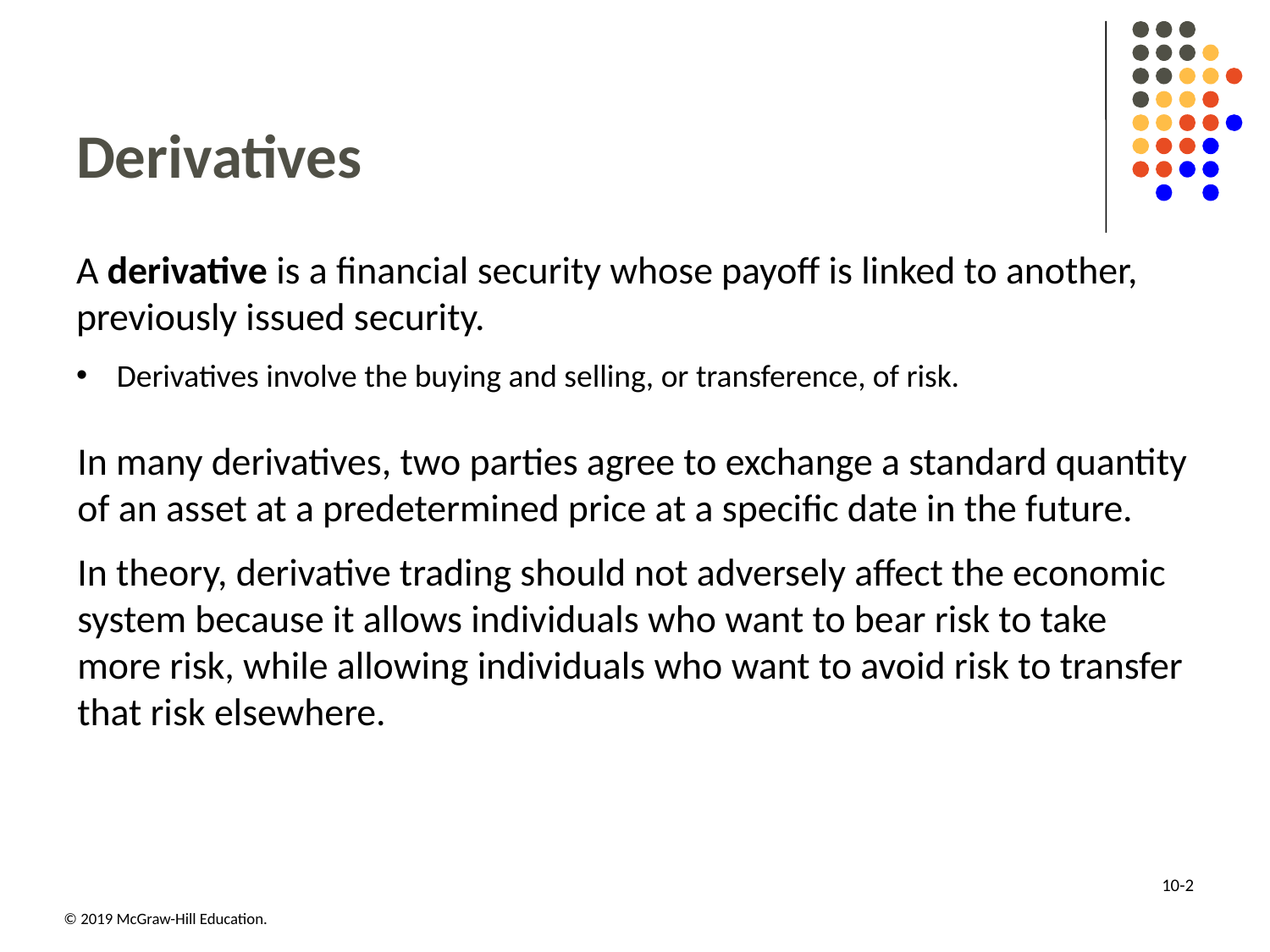

# Derivatives
A derivative is a financial security whose payoff is linked to another, previously issued security.
Derivatives involve the buying and selling, or transference, of risk.
In many derivatives, two parties agree to exchange a standard quantity of an asset at a predetermined price at a specific date in the future.
In theory, derivative trading should not adversely affect the economic system because it allows individuals who want to bear risk to take more risk, while allowing individuals who want to avoid risk to transfer that risk elsewhere.
10-2